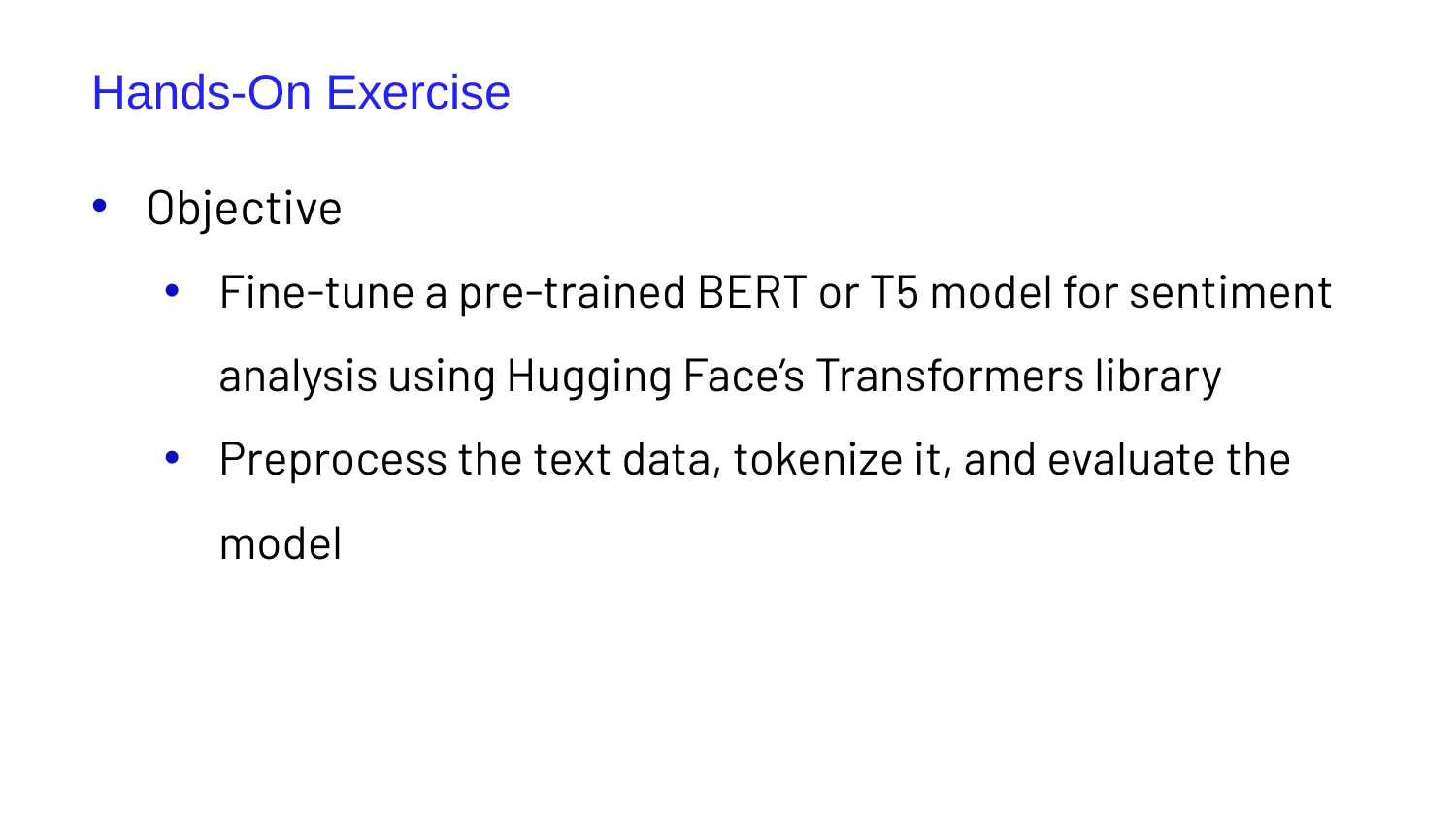

Hands-On Exercise
Objective
Fine-tune a pre-trained BERT or T5 model for sentiment analysis using Hugging Face’s Transformers library
Preprocess the text data, tokenize it, and evaluate the model